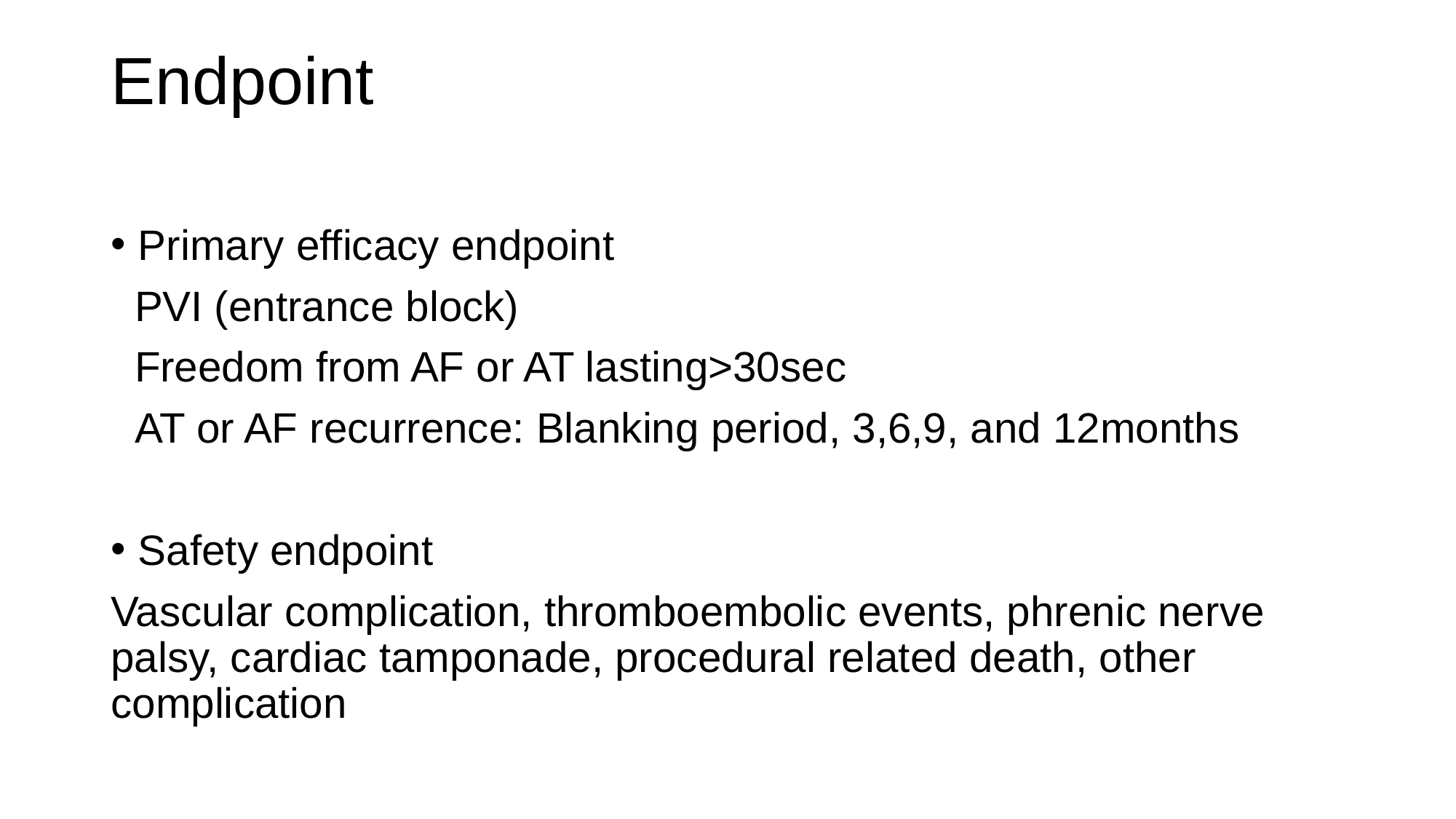

# Endpoint
Primary efficacy endpoint
  PVI (entrance block)
  Freedom from AF or AT lasting>30sec
  AT or AF recurrence: Blanking period, 3,6,9, and 12months

Safety endpoint
Vascular complication, thromboembolic events, phrenic nerve palsy, cardiac tamponade, procedural related death, other complication